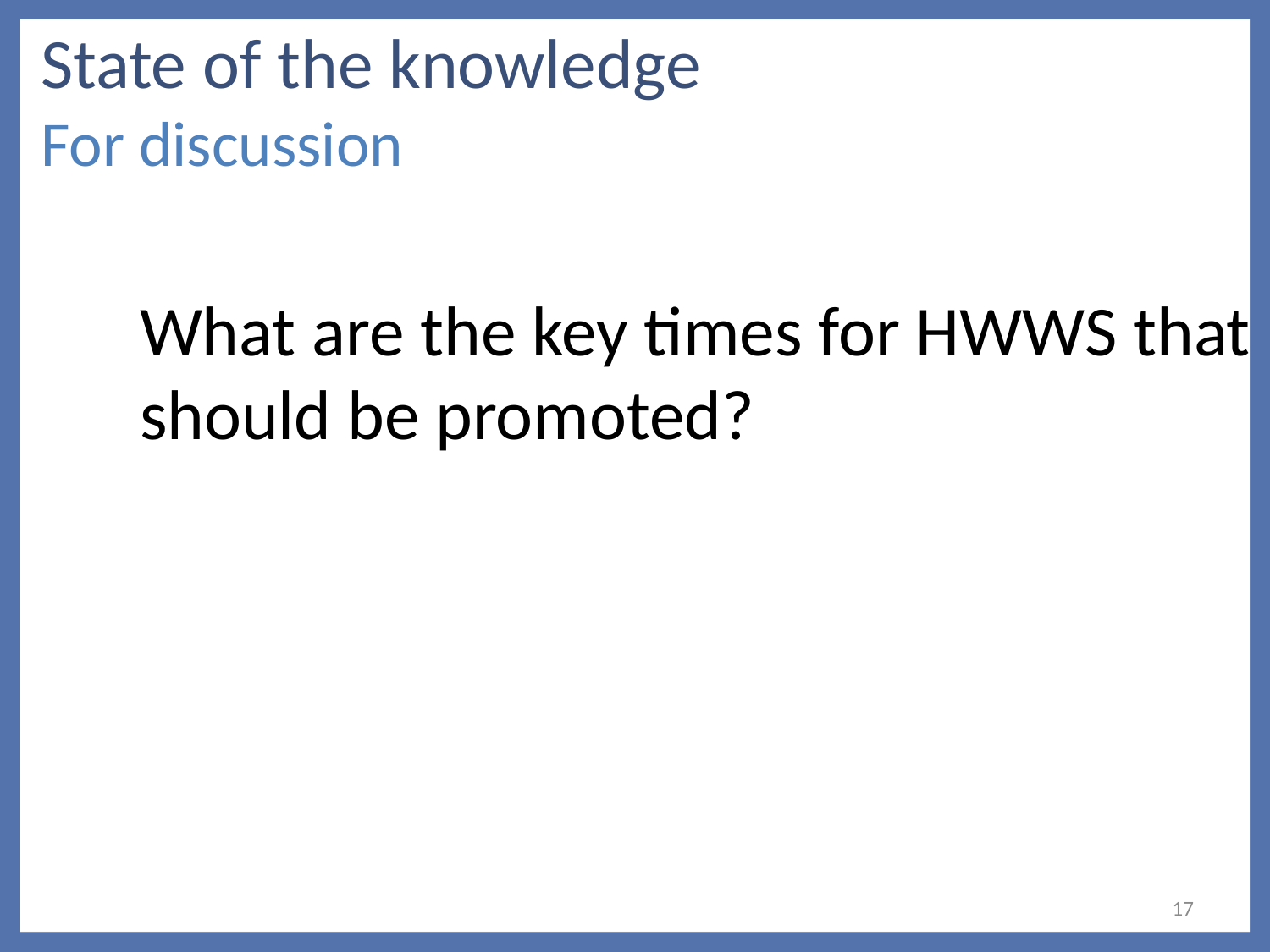

# State of the knowledge For discussion

	What are the key times for HWWS that 	should be promoted?

17